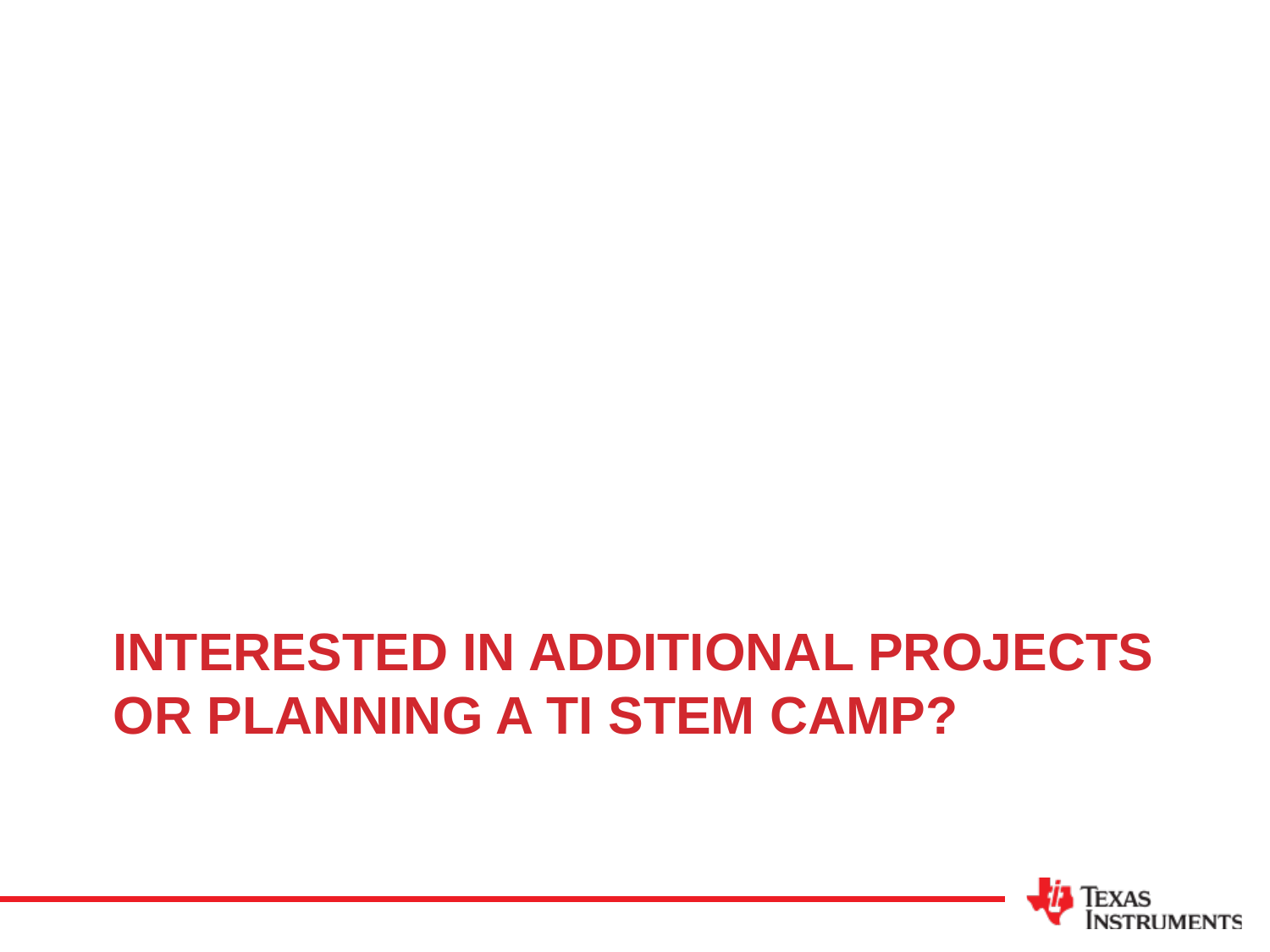

# Interested in additional projects or planning a ti STEM camp?